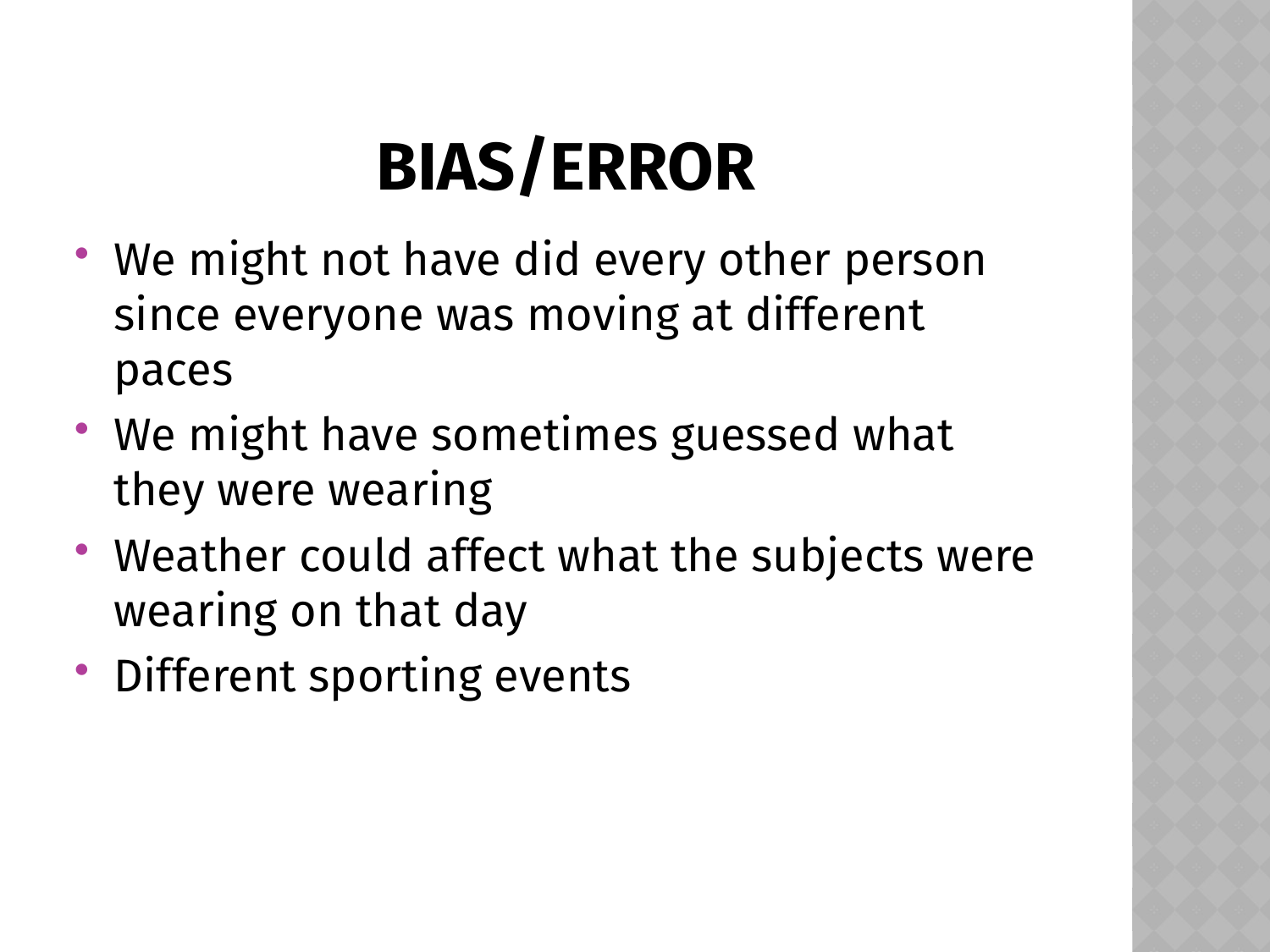

# Bias/Error
We might not have did every other person since everyone was moving at different paces
We might have sometimes guessed what they were wearing
Weather could affect what the subjects were wearing on that day
Different sporting events